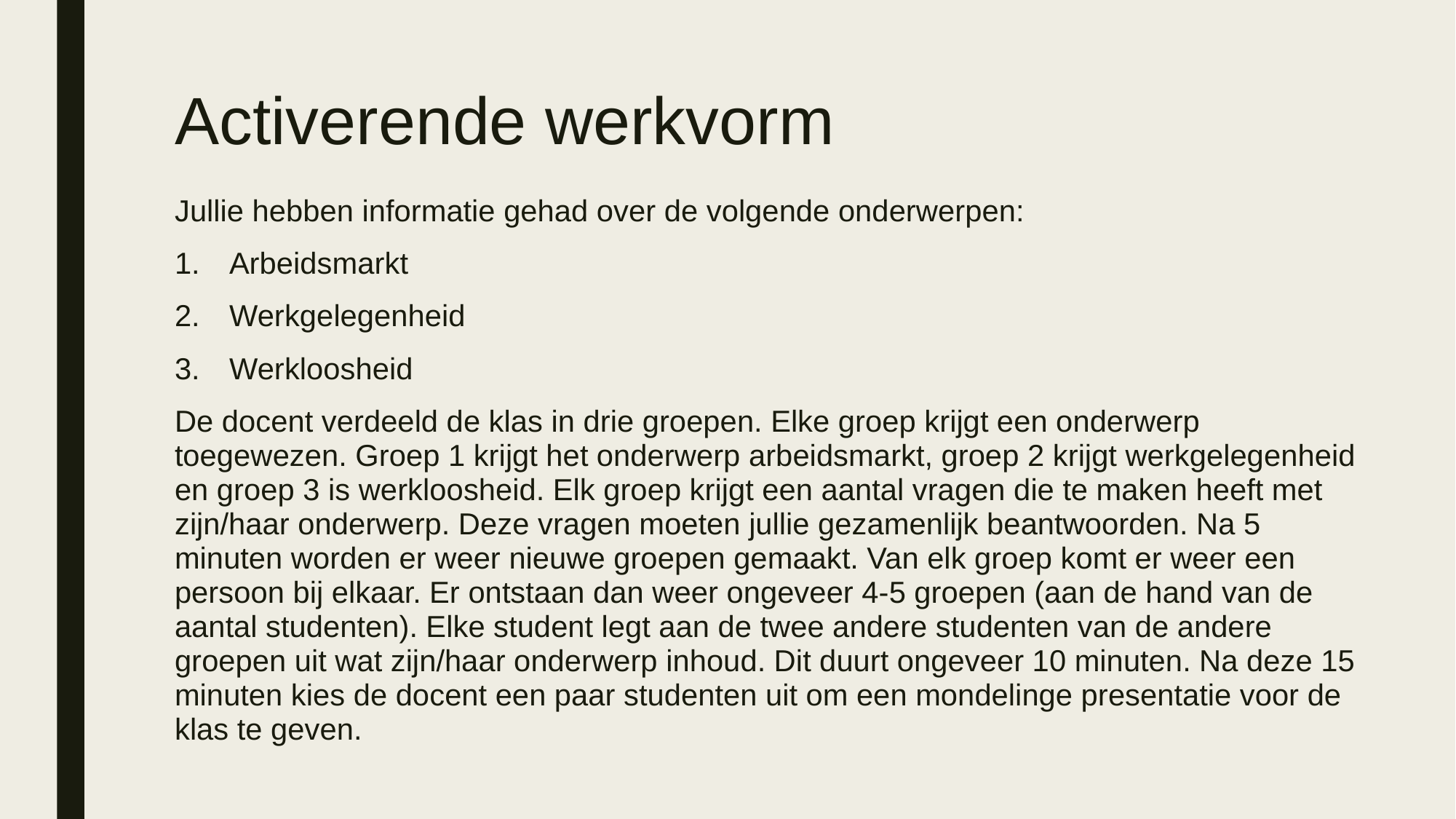

# Activerende werkvorm
Jullie hebben informatie gehad over de volgende onderwerpen:
Arbeidsmarkt
Werkgelegenheid
Werkloosheid
De docent verdeeld de klas in drie groepen. Elke groep krijgt een onderwerp toegewezen. Groep 1 krijgt het onderwerp arbeidsmarkt, groep 2 krijgt werkgelegenheid en groep 3 is werkloosheid. Elk groep krijgt een aantal vragen die te maken heeft met zijn/haar onderwerp. Deze vragen moeten jullie gezamenlijk beantwoorden. Na 5 minuten worden er weer nieuwe groepen gemaakt. Van elk groep komt er weer een persoon bij elkaar. Er ontstaan dan weer ongeveer 4-5 groepen (aan de hand van de aantal studenten). Elke student legt aan de twee andere studenten van de andere groepen uit wat zijn/haar onderwerp inhoud. Dit duurt ongeveer 10 minuten. Na deze 15 minuten kies de docent een paar studenten uit om een mondelinge presentatie voor de klas te geven.